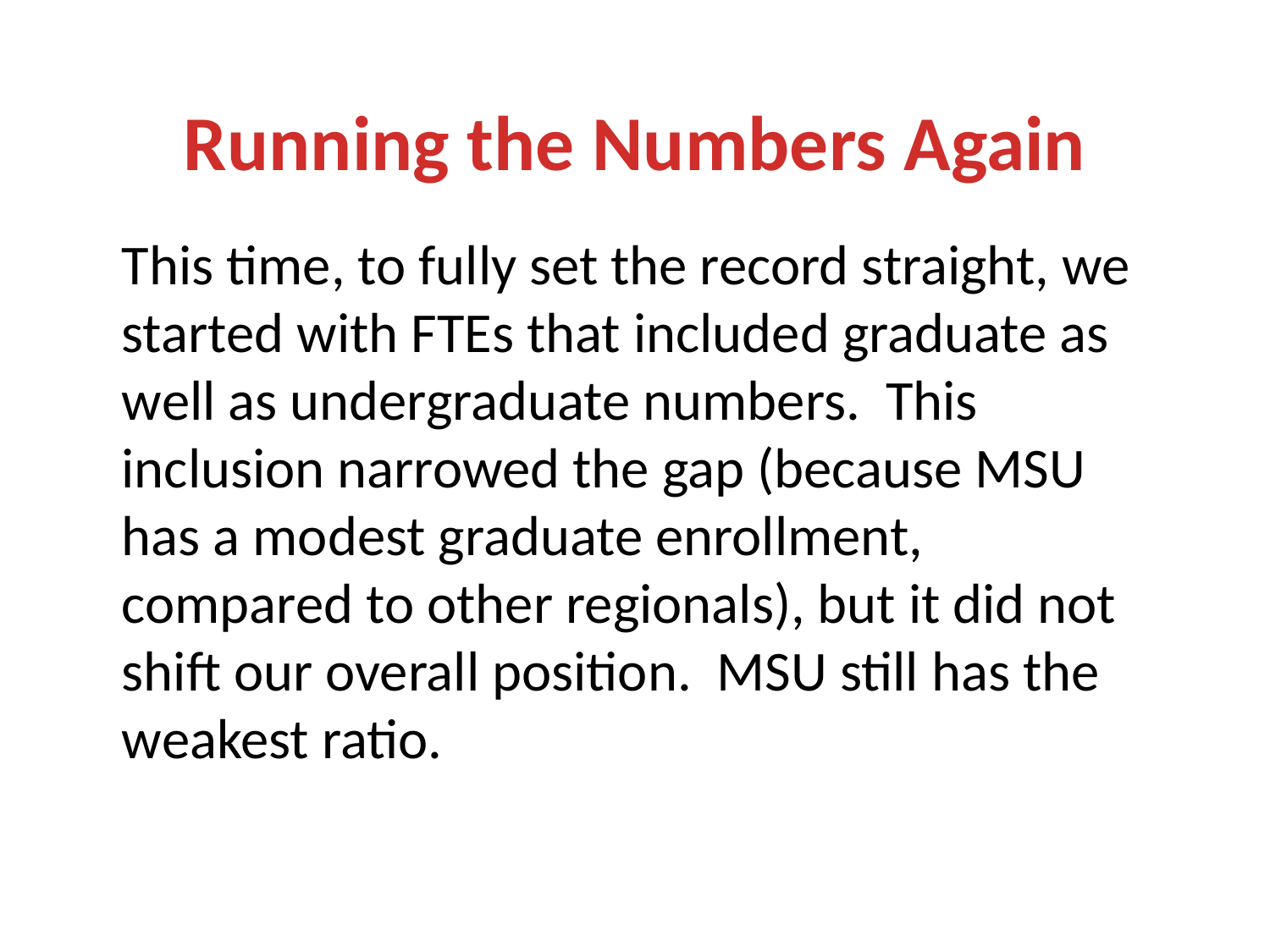

# Running the Numbers Again
This time, to fully set the record straight, we started with FTEs that included graduate as well as undergraduate numbers.  This inclusion narrowed the gap (because MSU has a modest graduate enrollment, compared to other regionals), but it did not shift our overall position.  MSU still has the weakest ratio.